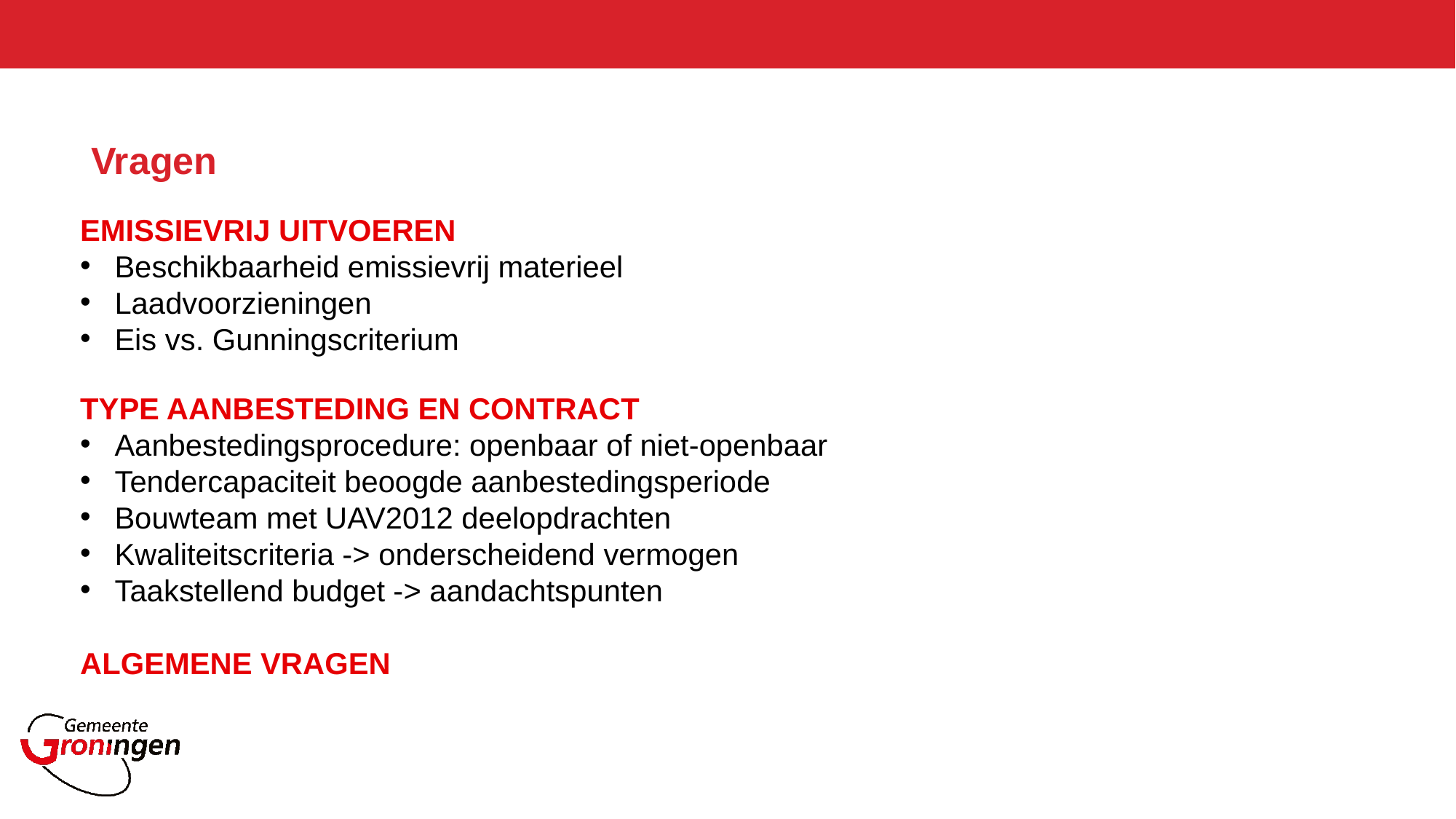

# Vragen
EMISSIEVRIJ UITVOEREN
Beschikbaarheid emissievrij materieel
Laadvoorzieningen
Eis vs. Gunningscriterium

TYPE AANBESTEDING EN CONTRACT
Aanbestedingsprocedure: openbaar of niet-openbaar
Tendercapaciteit beoogde aanbestedingsperiode
Bouwteam met UAV2012 deelopdrachten
Kwaliteitscriteria -> onderscheidend vermogen
Taakstellend budget -> aandachtspunten

ALGEMENE VRAGEN